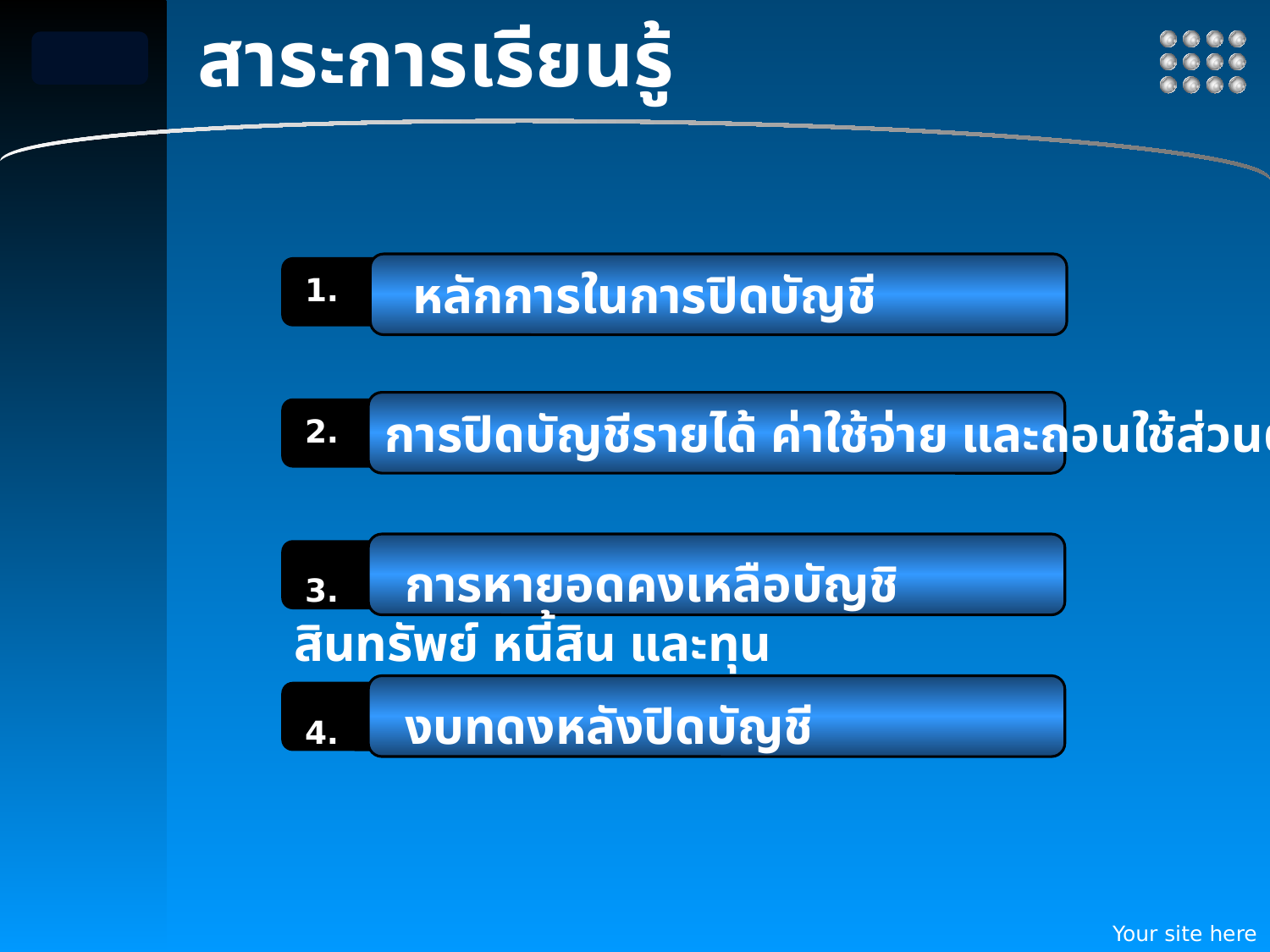

หลักการในการปิดบัญชี
# สาระการเรียนรู้

การปิดบัญชีรายได้ ค่าใช้จ่าย และถอนใช้ส่วนตัว

 1.

 2.

 3.      การหายอดคงเหลือบัญชิสินทรัพย์ หนี้สิน และทุน

 4.      งบทดงหลังปิดบัญชี